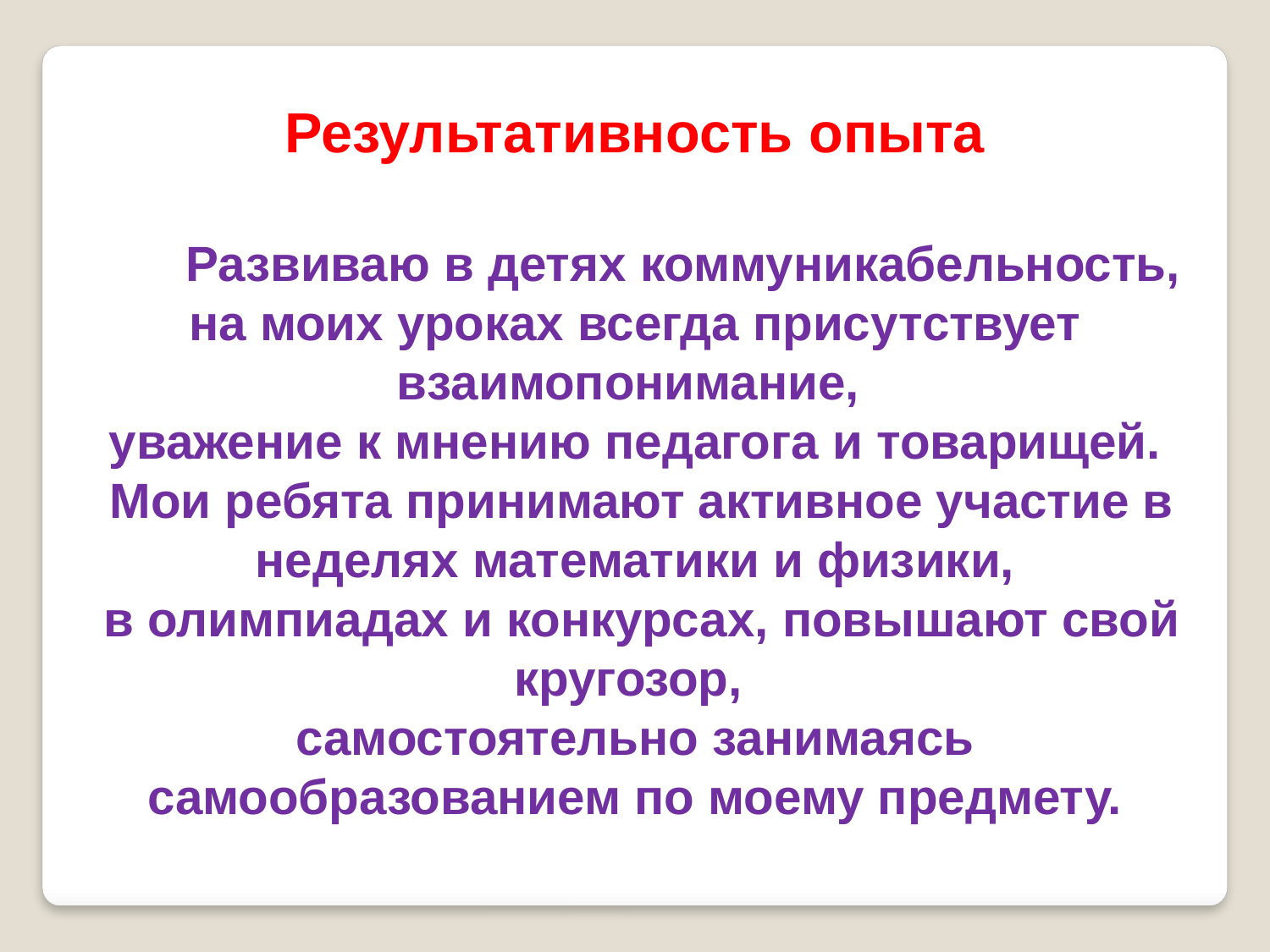

Результативность опыта

       Развиваю в детях коммуникабельность, на моих уроках всегда присутствует взаимопонимание,
уважение к мнению педагога и товарищей.
 Мои ребята принимают активное участие в неделях математики и физики,
 в олимпиадах и конкурсах, повышают свой кругозор,
самостоятельно занимаясь самообразованием по моему предмету.